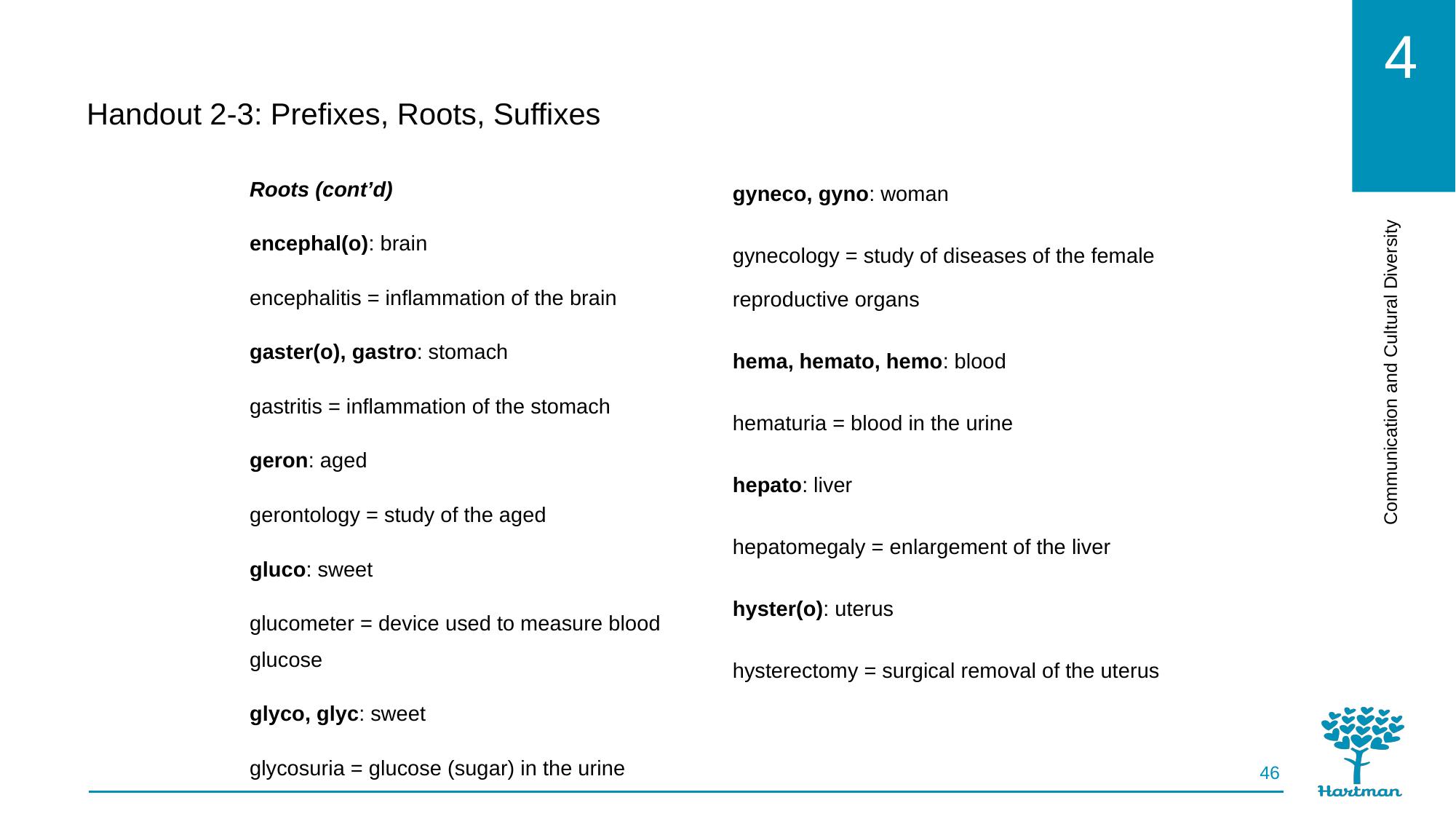

Handout 2-3: Prefixes, Roots, Suffixes
gyneco, gyno: woman
gynecology = study of diseases of the female reproductive organs
hema, hemato, hemo: blood
hematuria = blood in the urine
hepato: liver
hepatomegaly = enlargement of the liver
hyster(o): uterus
hysterectomy = surgical removal of the uterus

Roots (cont’d)
encephal(o): brain
encephalitis = inflammation of the brain
gaster(o), gastro: stomach
gastritis = inflammation of the stomach
geron: aged
gerontology = study of the aged
gluco: sweet
glucometer = device used to measure blood glucose
glyco, glyc: sweet
glycosuria = glucose (sugar) in the urine

46